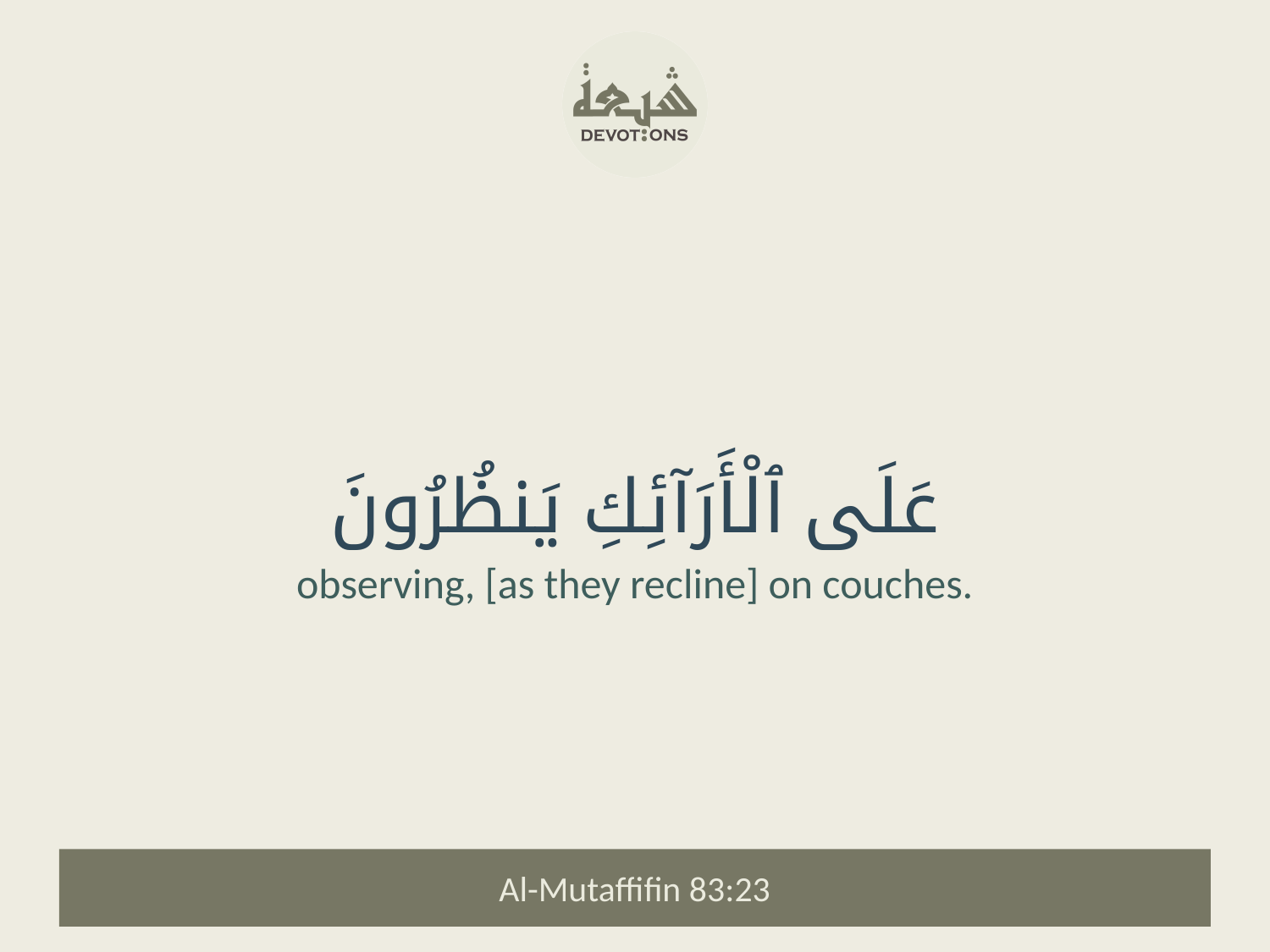

عَلَى ٱلْأَرَآئِكِ يَنظُرُونَ
observing, [as they recline] on couches.
Al-Mutaffifin 83:23